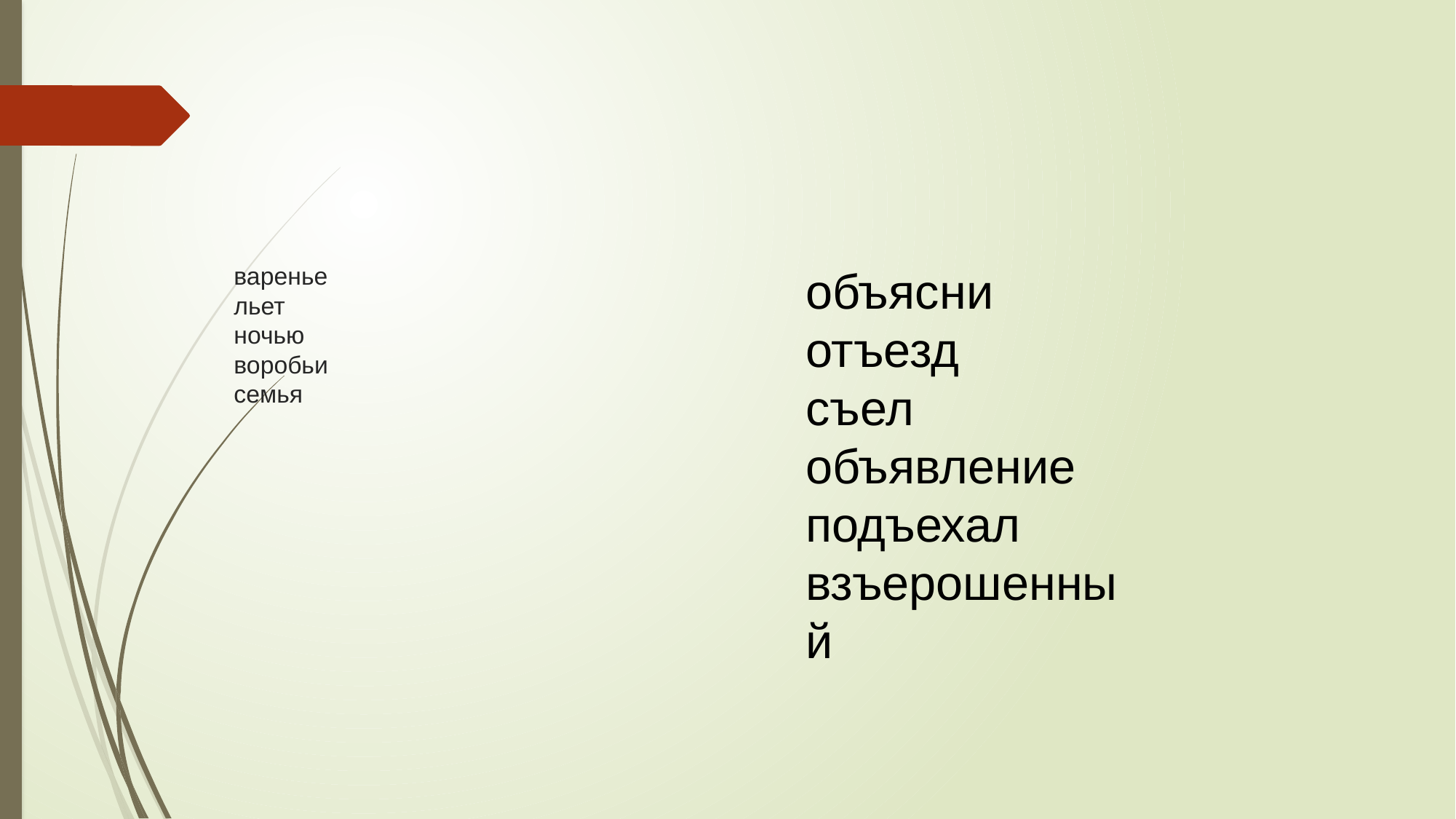

# варенье льет ночью воробьи семья
объясни
отъезд
съел
объявление
подъехал
взъерошенный